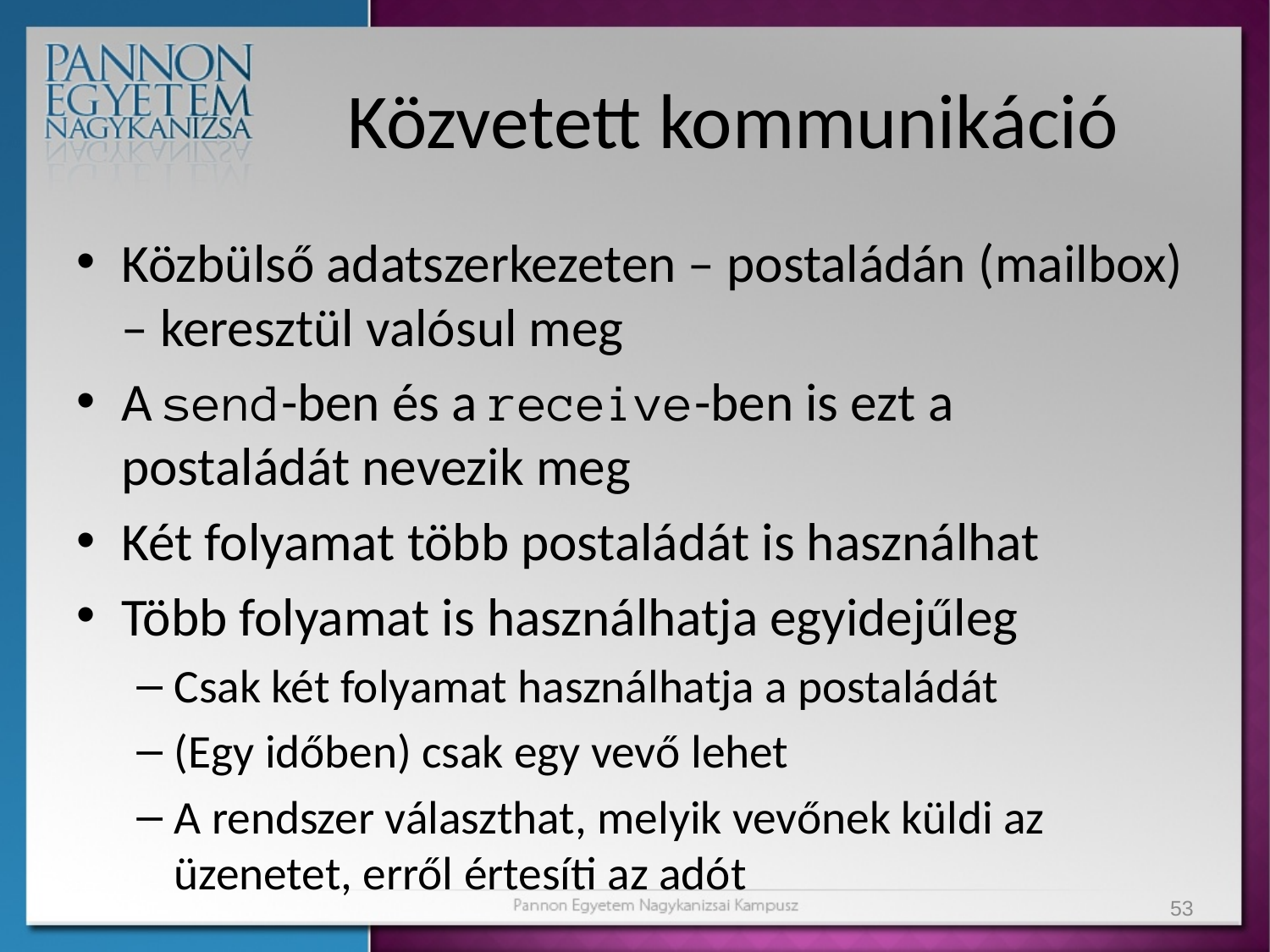

# Közvetett kommunikáció
Közbülső adatszerkezeten – postaládán (mailbox) – keresztül valósul meg
A send-ben és a receive-ben is ezt a postaládát nevezik meg
Két folyamat több postaládát is használhat
Több folyamat is használhatja egyidejűleg
Csak két folyamat használhatja a postaládát
(Egy időben) csak egy vevő lehet
A rendszer választhat, melyik vevőnek küldi az üzenetet, erről értesíti az adót
53